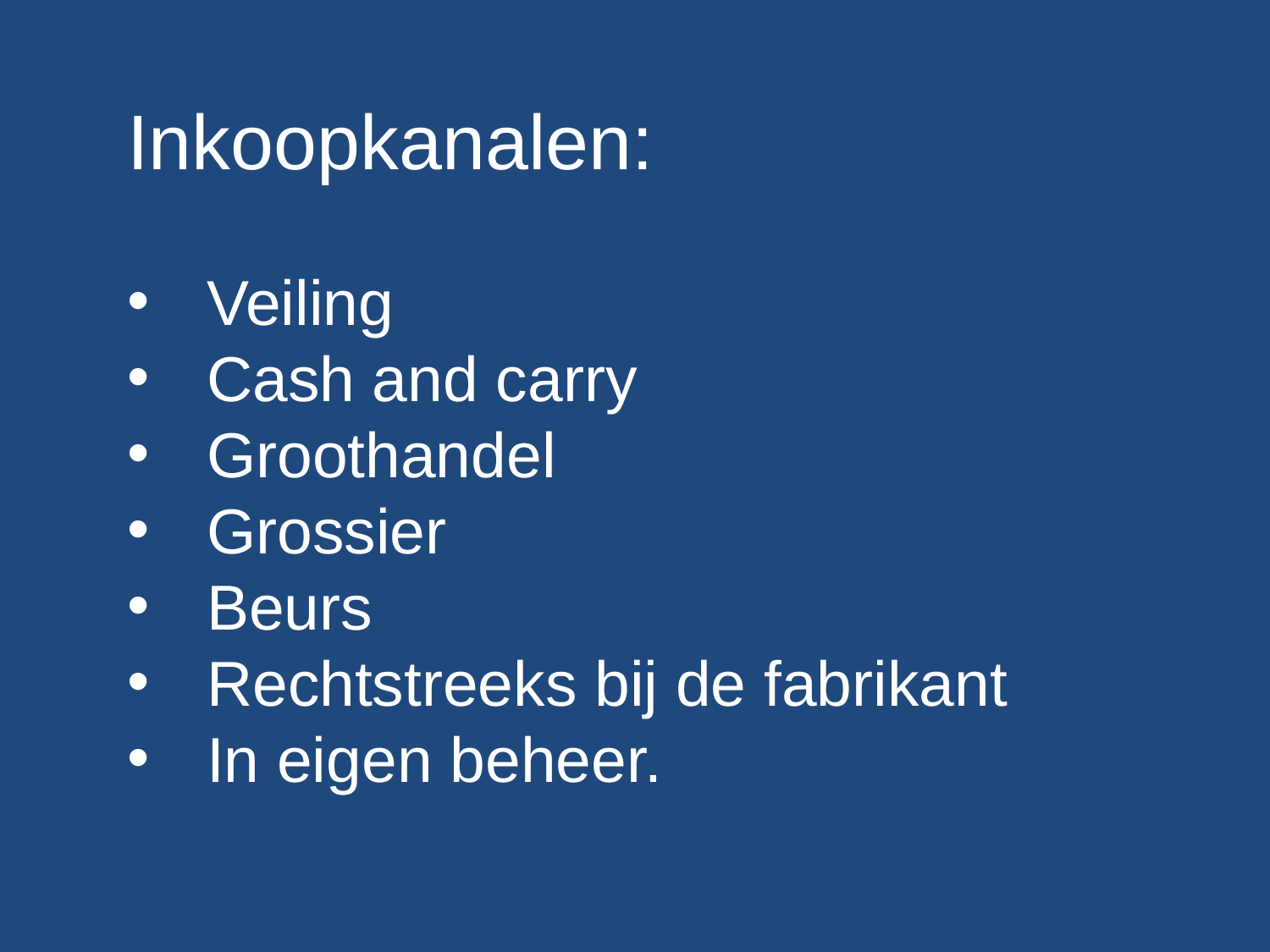

Inkoopkanalen:

Veiling
Cash and carry
Groothandel
Grossier
Beurs
Rechtstreeks bij de fabrikant
In eigen beheer.